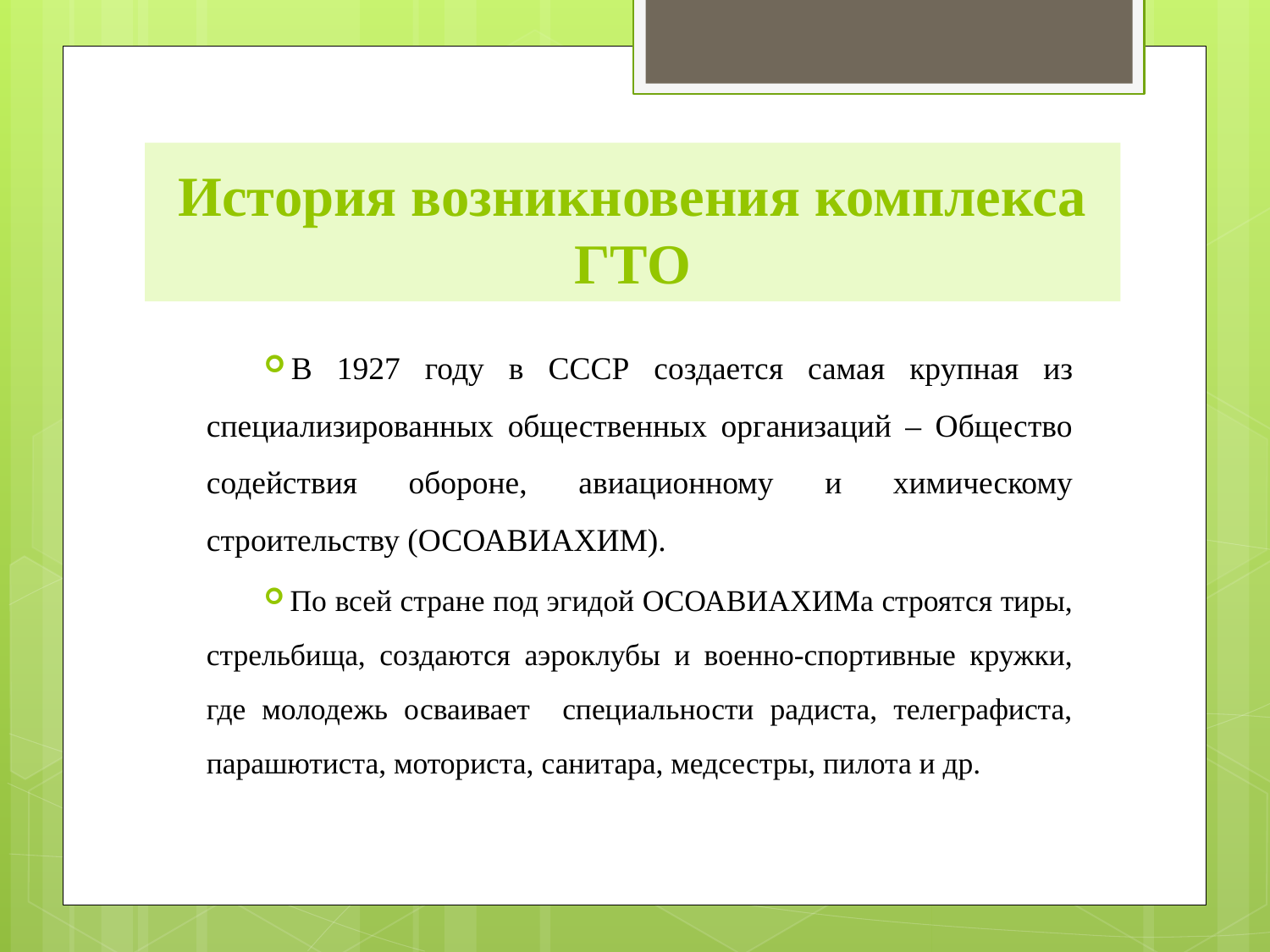

# История возникновения комплекса ГТО
В 1927 году в СССР создается самая крупная из специализированных общественных организаций – Общество содействия обороне, авиационному и химическому строительству (ОСОАВИАХИМ).
По всей стране под эгидой ОСОАВИАХИМа строятся тиры, стрельбища, создаются аэроклубы и военно-спортивные кружки, где молодежь осваивает  специальности радиста, телеграфиста, парашютиста, моториста, санитара, медсестры, пилота и др.